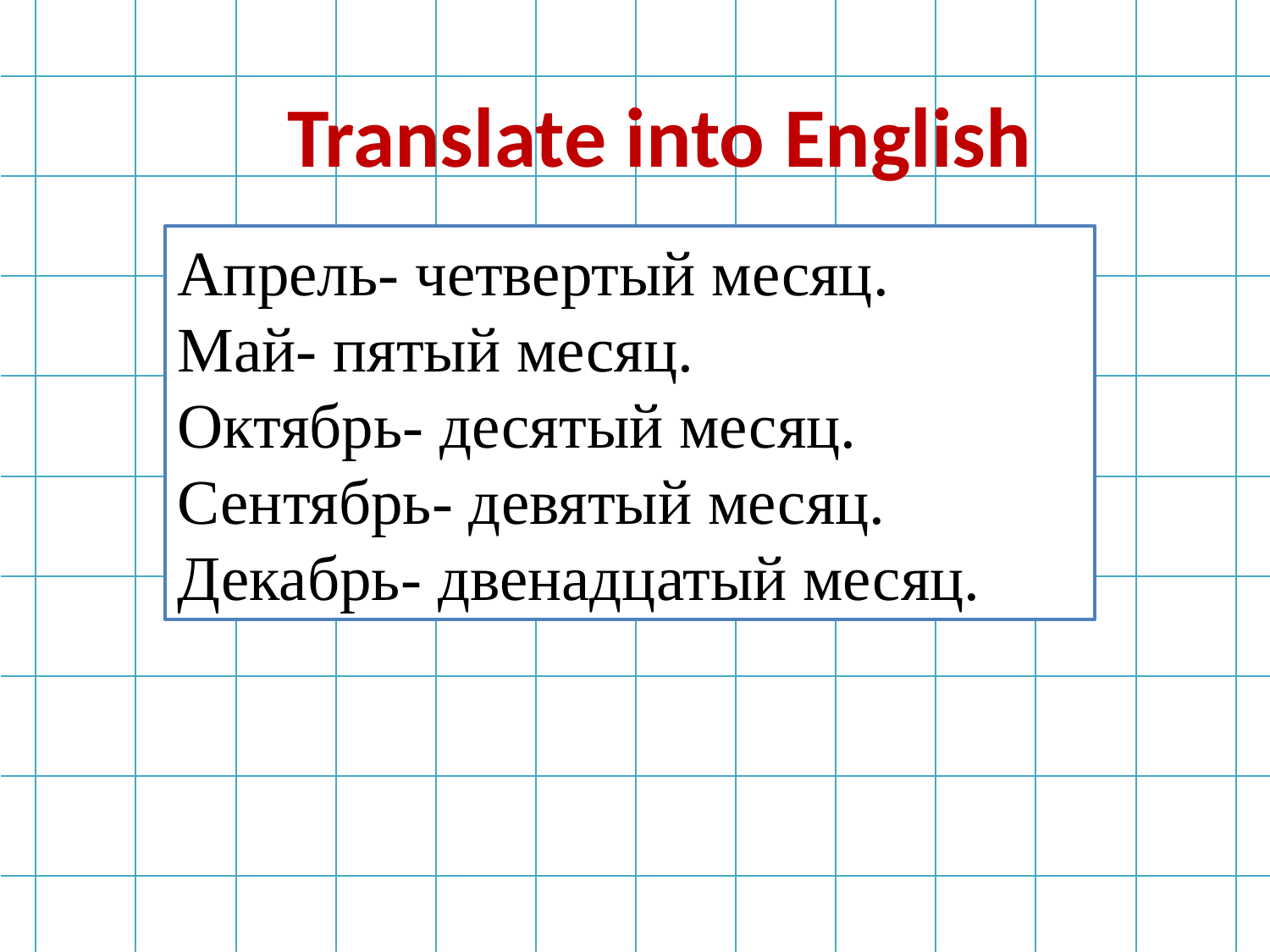

Translate into English
Апрель- четвертый месяц.
Май- пятый месяц.
Октябрь- десятый месяц.
Сентябрь- девятый месяц.
Декабрь- двенадцатый месяц.